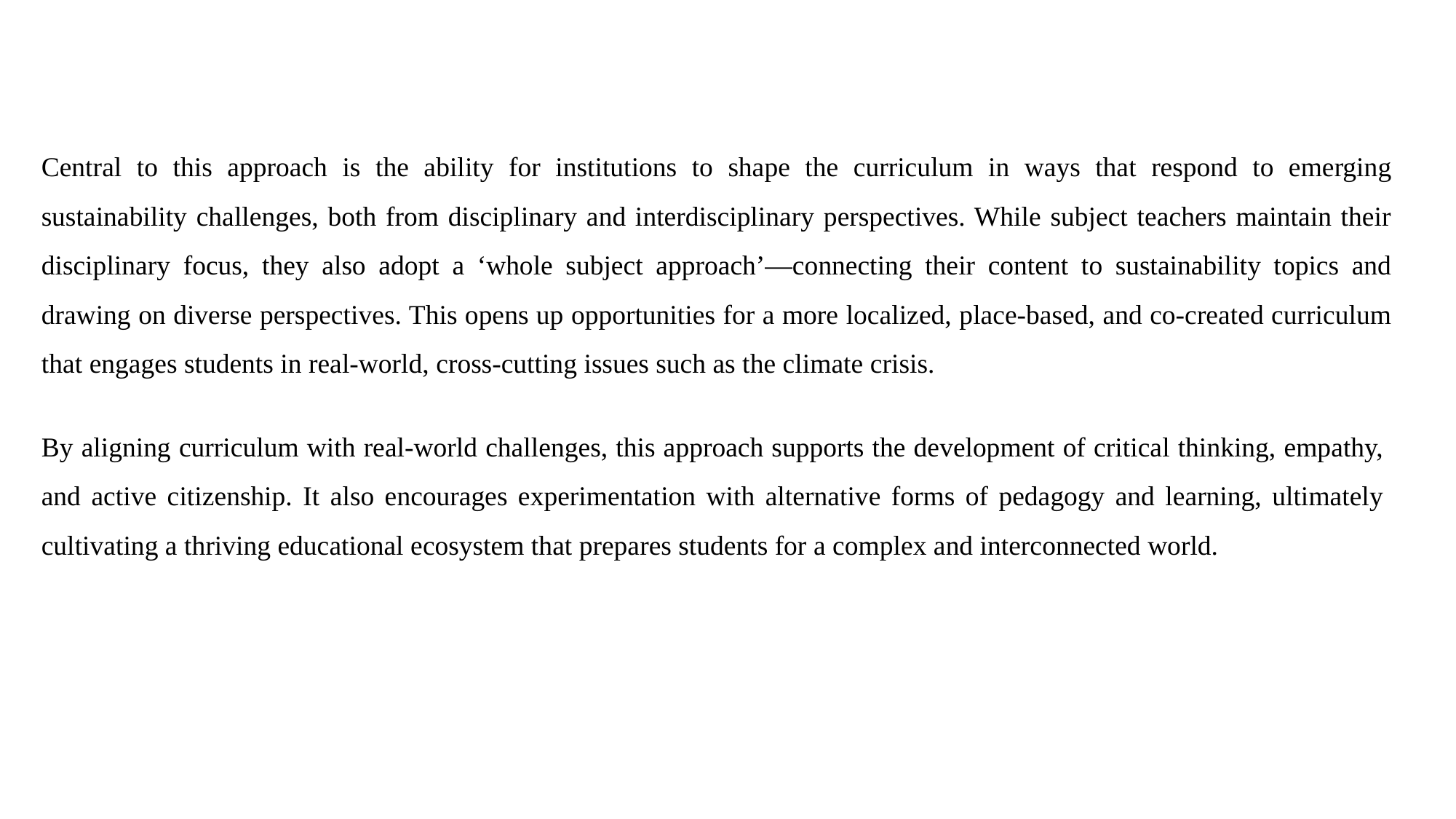

Central to this approach is the ability for institutions to shape the curriculum in ways that respond to emerging sustainability challenges, both from disciplinary and interdisciplinary perspectives. While subject teachers maintain their disciplinary focus, they also adopt a ‘whole subject approach’—connecting their content to sustainability topics and drawing on diverse perspectives. This opens up opportunities for a more localized, place-based, and co-created curriculum that engages students in real-world, cross-cutting issues such as the climate crisis.
By aligning curriculum with real-world challenges, this approach supports the development of critical thinking, empathy, and active citizenship. It also encourages experimentation with alternative forms of pedagogy and learning, ultimately cultivating a thriving educational ecosystem that prepares students for a complex and interconnected world.